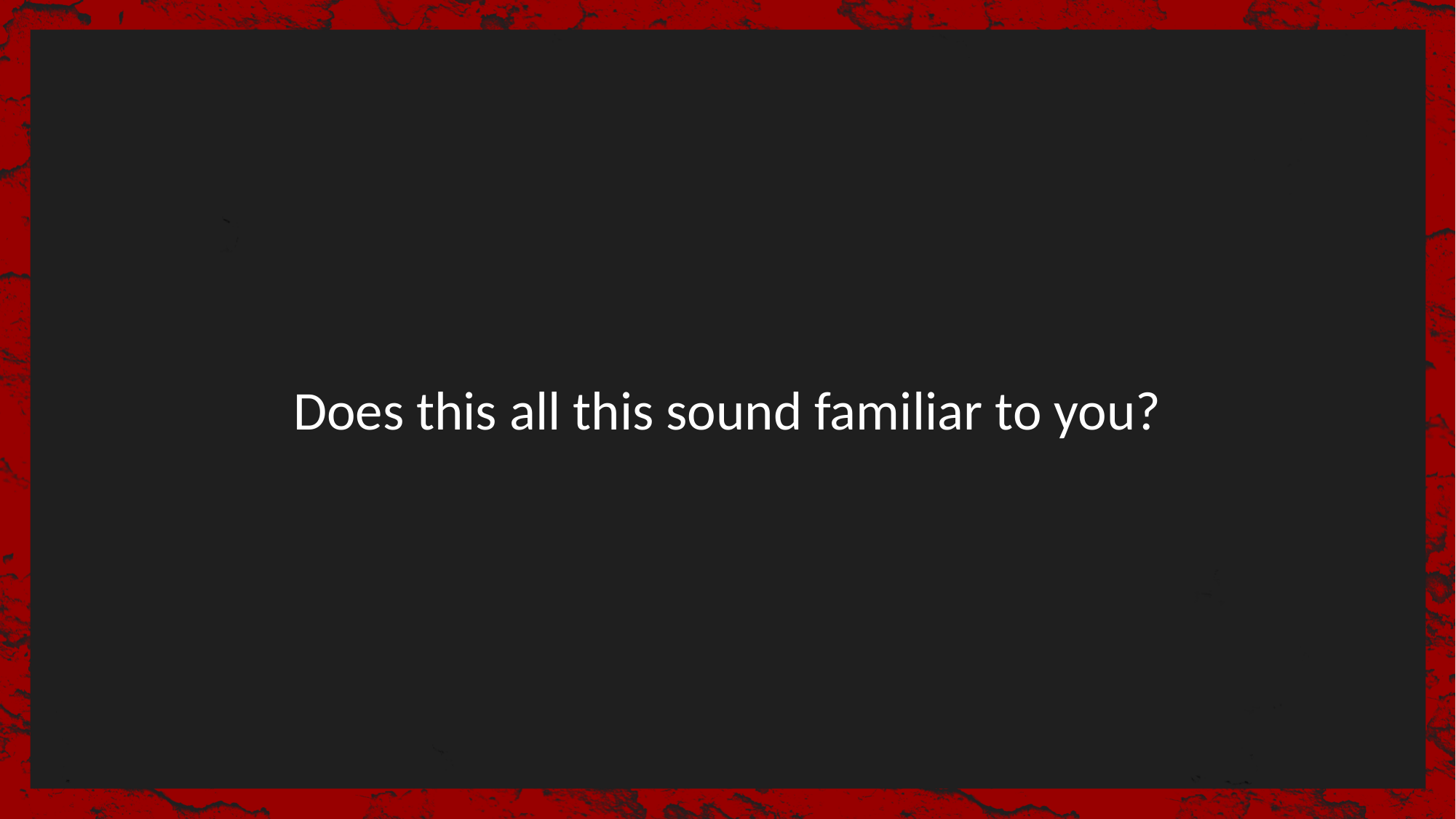

Does this all this sound familiar to you?